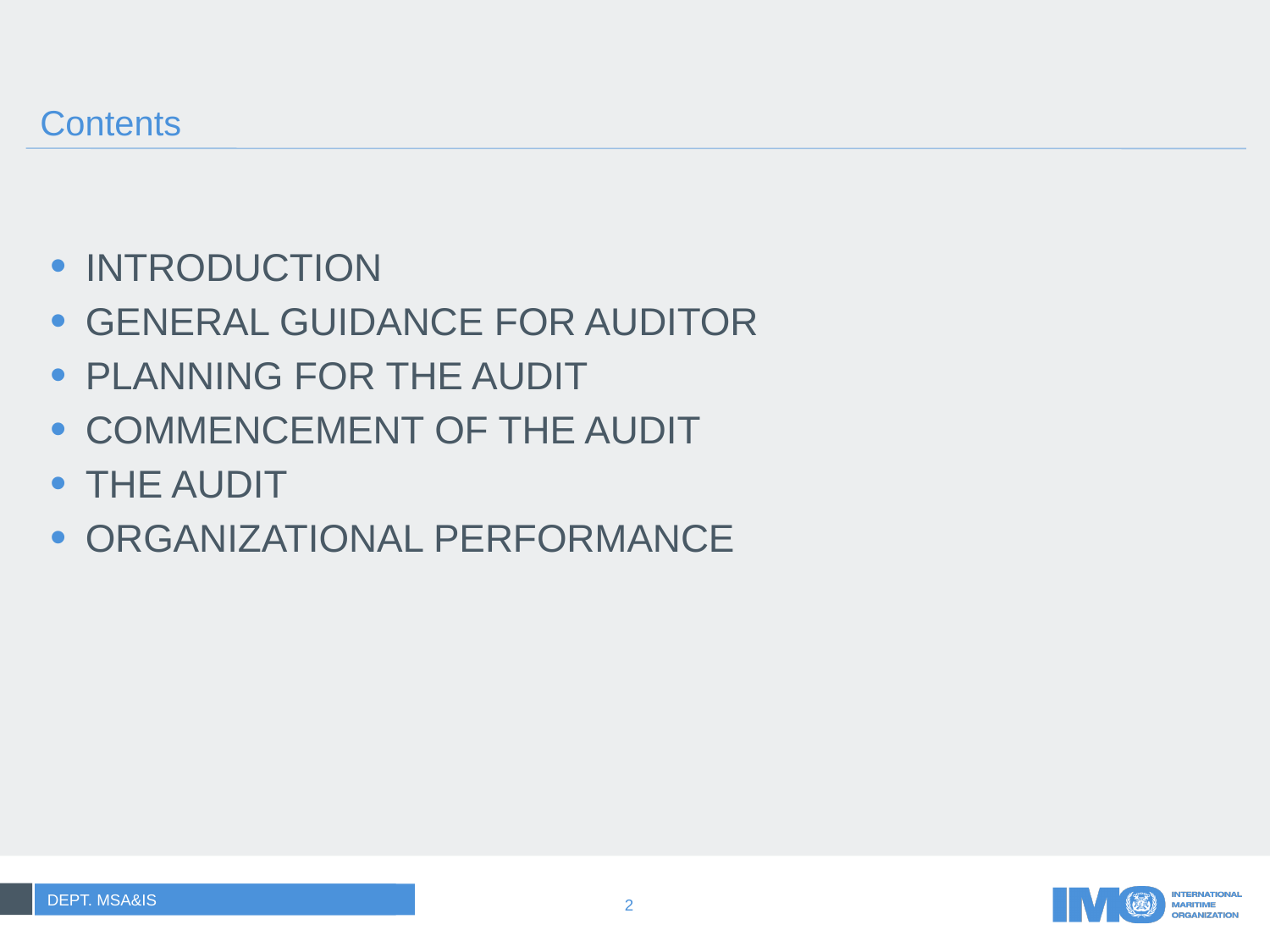

# Contents
INTRODUCTION
GENERAL GUIDANCE FOR AUDITOR
PLANNING FOR THE AUDIT
COMMENCEMENT OF THE AUDIT
THE AUDIT
ORGANIZATIONAL PERFORMANCE